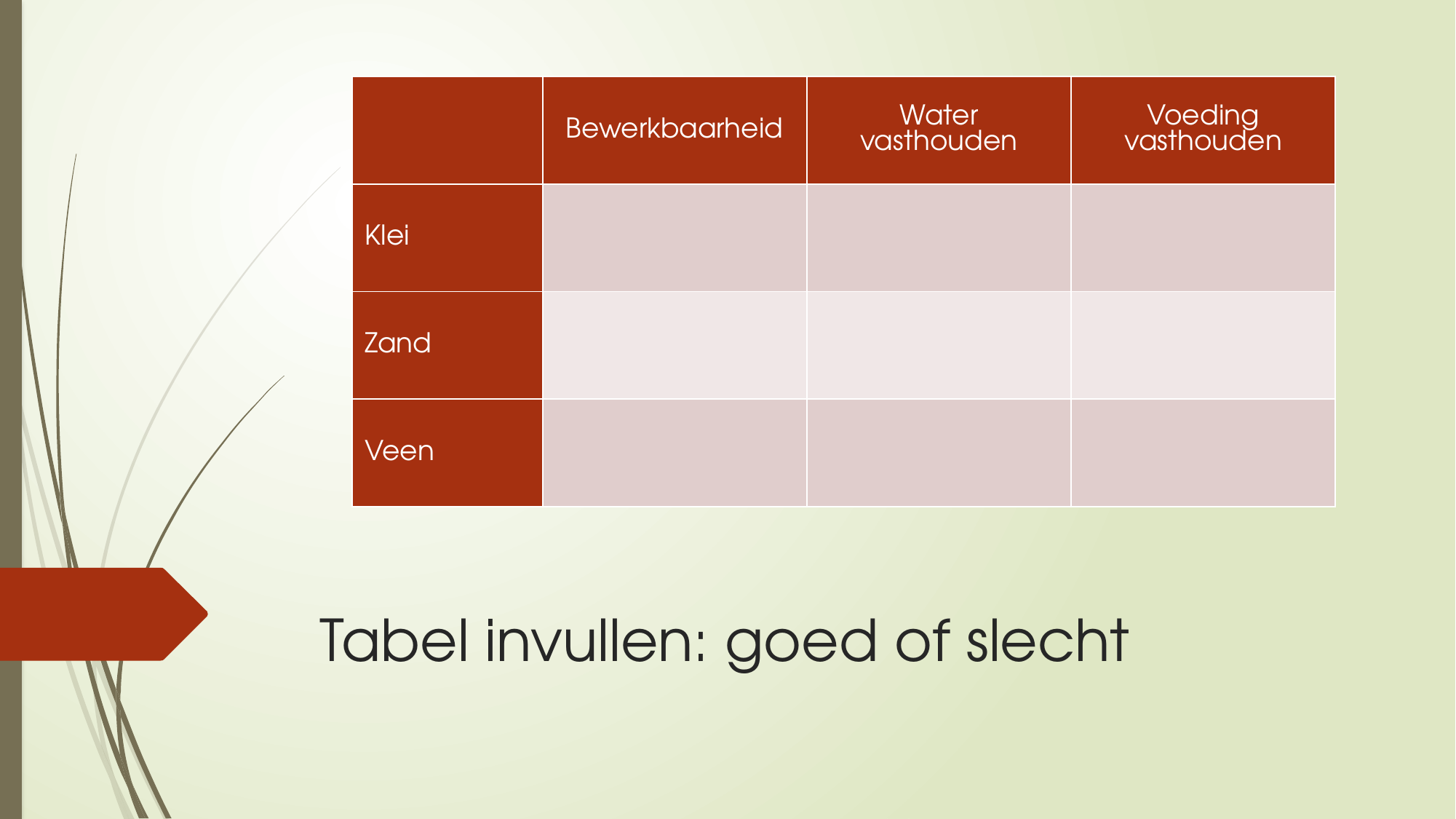

|  | Bewerkbaarheid | Water vasthouden | Voeding vasthouden |
| --- | --- | --- | --- |
| Klei |  |  |  |
| Zand |  |  |  |
| Veen |  |  |  |

# Tabel invullen: goed of slecht